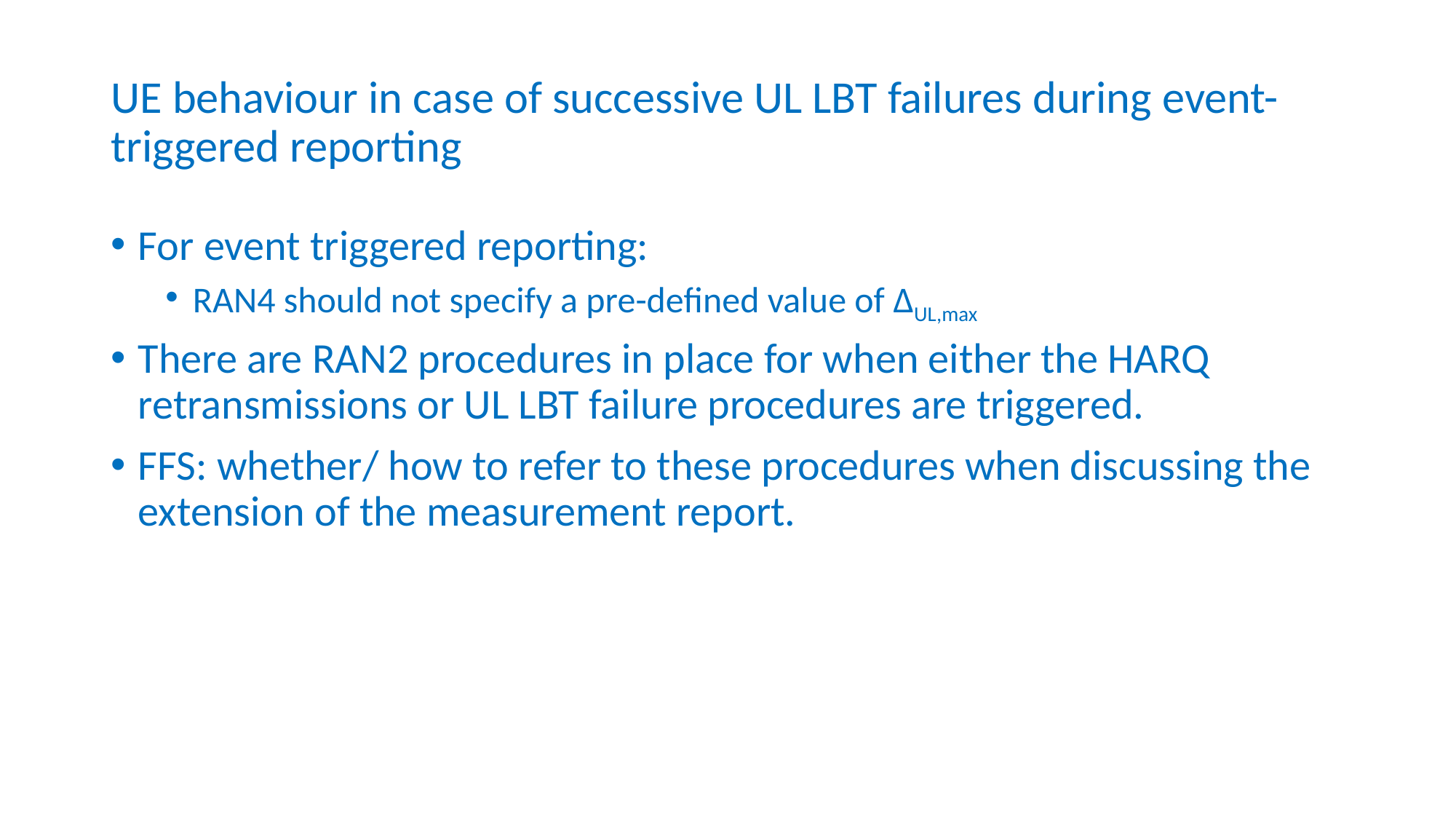

# UE behaviour in case of successive UL LBT failures during event-triggered reporting
For event triggered reporting:
RAN4 should not specify a pre-defined value of ΔUL,max
There are RAN2 procedures in place for when either the HARQ retransmissions or UL LBT failure procedures are triggered.
FFS: whether/ how to refer to these procedures when discussing the extension of the measurement report.